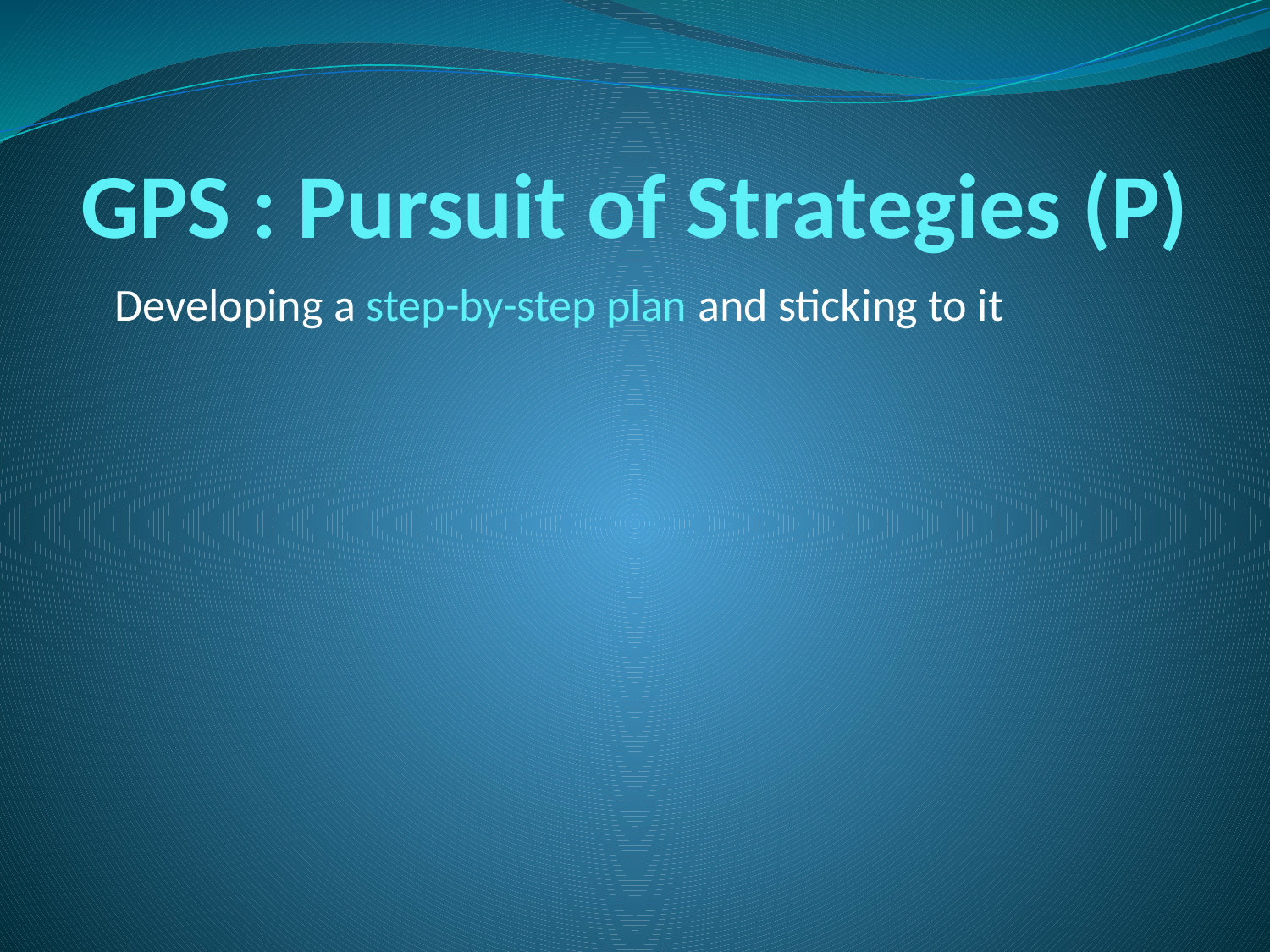

# GPS : Pursuit of Strategies (P)
Developing a step-by-step plan and sticking to it